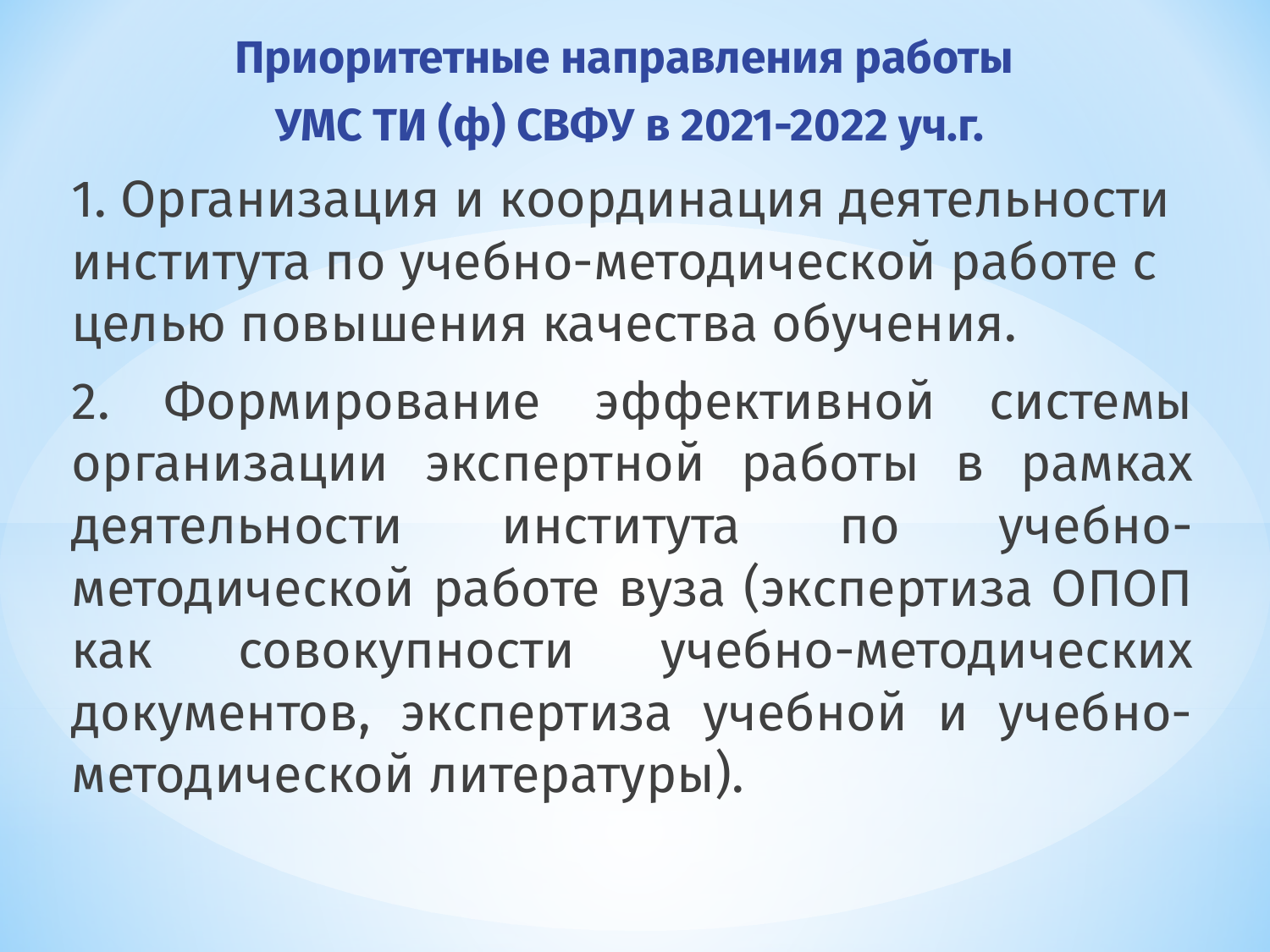

Приоритетные направления работы
УМС ТИ (ф) СВФУ в 2021-2022 уч.г.
1. Организация и координация деятельности института по учебно-методической работе с целью повышения качества обучения.
2. Формирование эффективной системы организации экспертной работы в рамках деятельности института по учебно-методической работе вуза (экспертиза ОПОП как совокупности учебно-методических документов, экспертиза учебной и учебно-методической литературы).